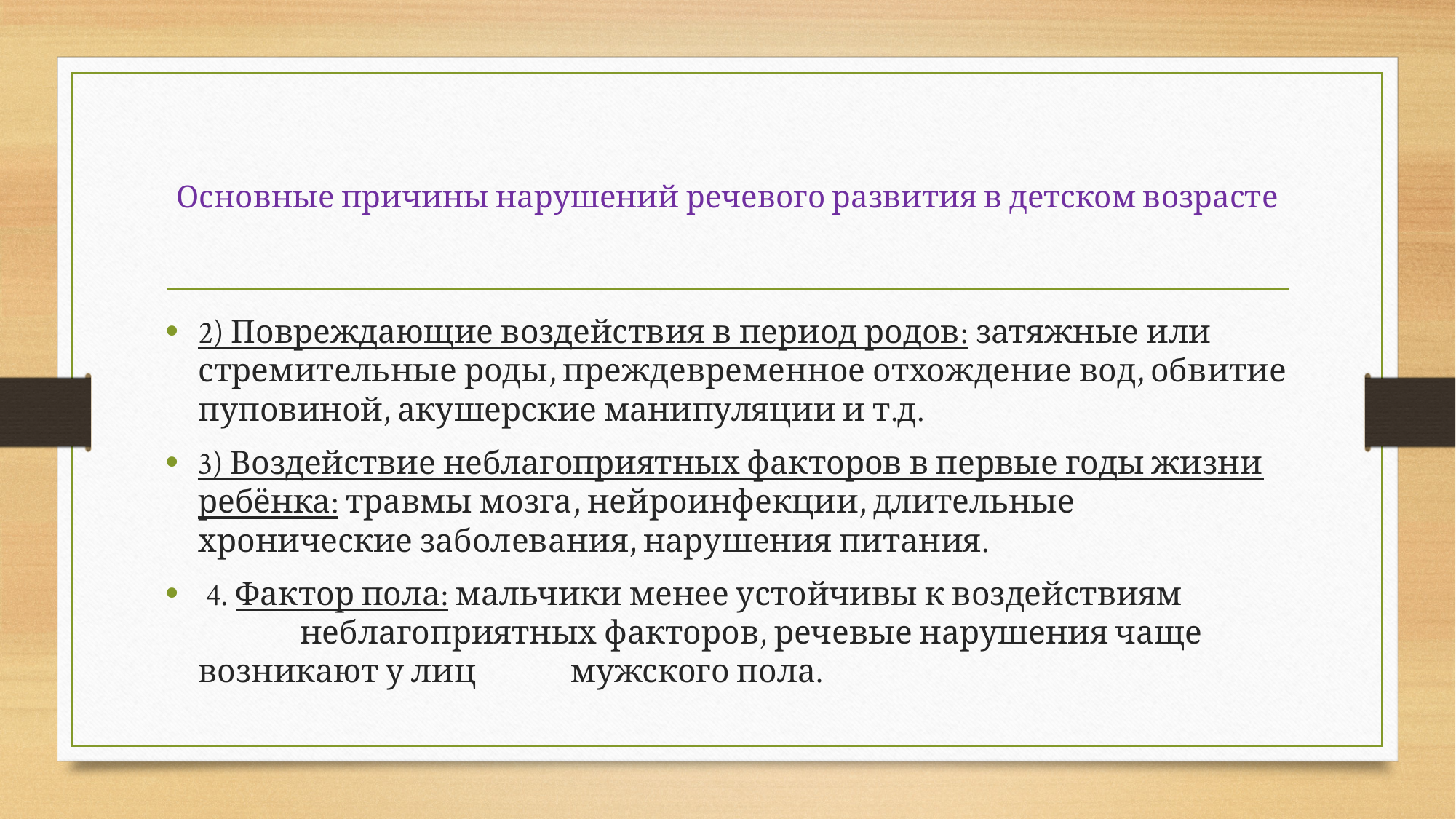

# Основные причины нарушений речевого развития в детском возрасте
2) Повреждающие воздействия в период родов: затяжные или стремительные роды, преждевременное отхождение вод, обвитие пуповиной, акушерские манипуляции и т.д.
3) Воздействие неблагоприятных факторов в первые годы жизни ребёнка: травмы мозга, нейроинфекции, длительные хронические заболевания, нарушения питания.
 4. Фактор пола: мальчики менее устойчивы к воздействиям                             неблагоприятных факторов, речевые нарушения чаще возникают у лиц             мужского пола.